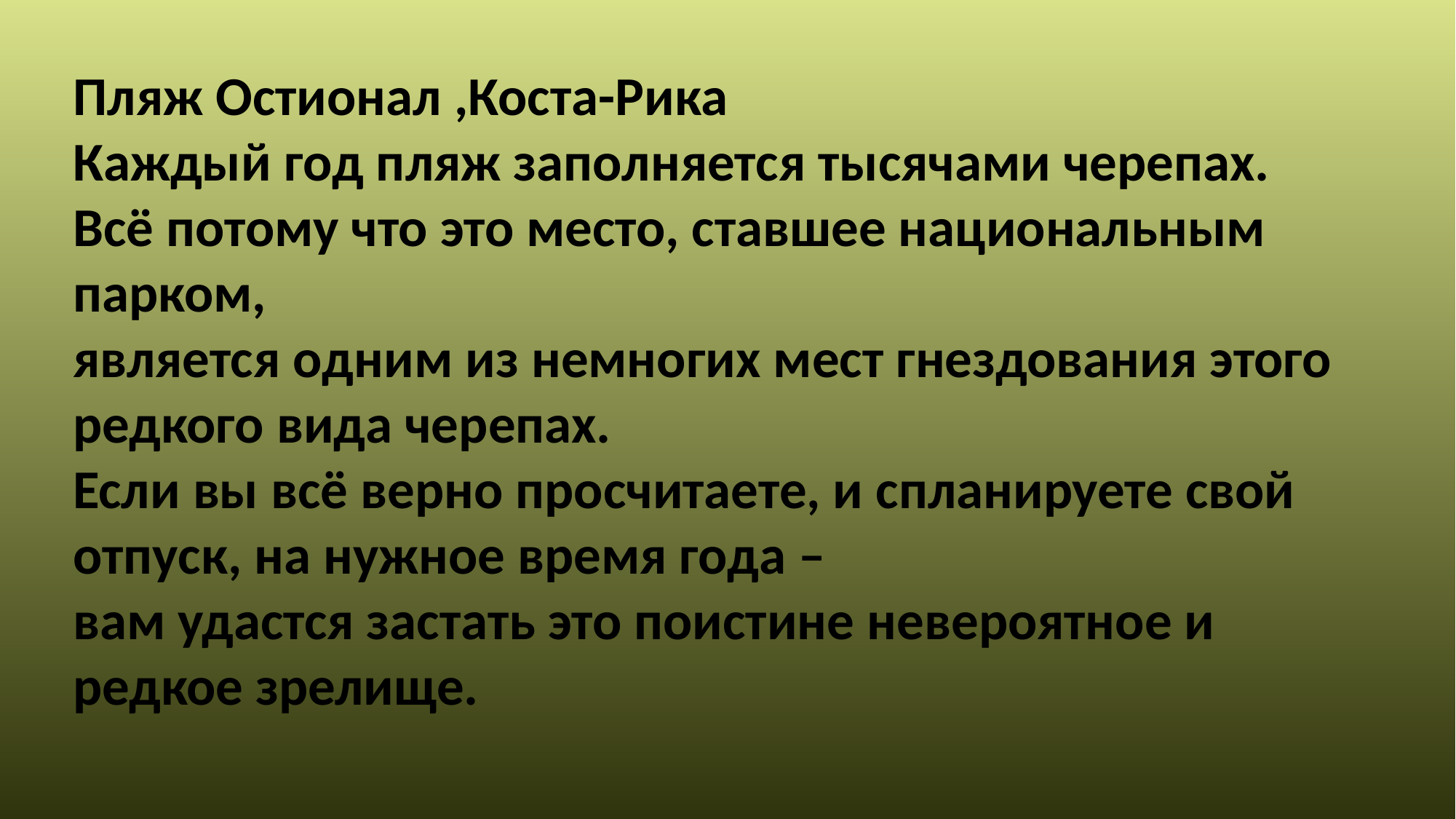

Пляж Остионал ,Коста-Рика
Каждый год пляж заполняется тысячами черепах.
Всё потому что это место, ставшее национальным парком,
является одним из немногих мест гнездования этого редкого вида черепах.
Если вы всё верно просчитаете, и спланируете свой отпуск, на нужное время года –
вам удастся застать это поистине невероятное и редкое зрелище.